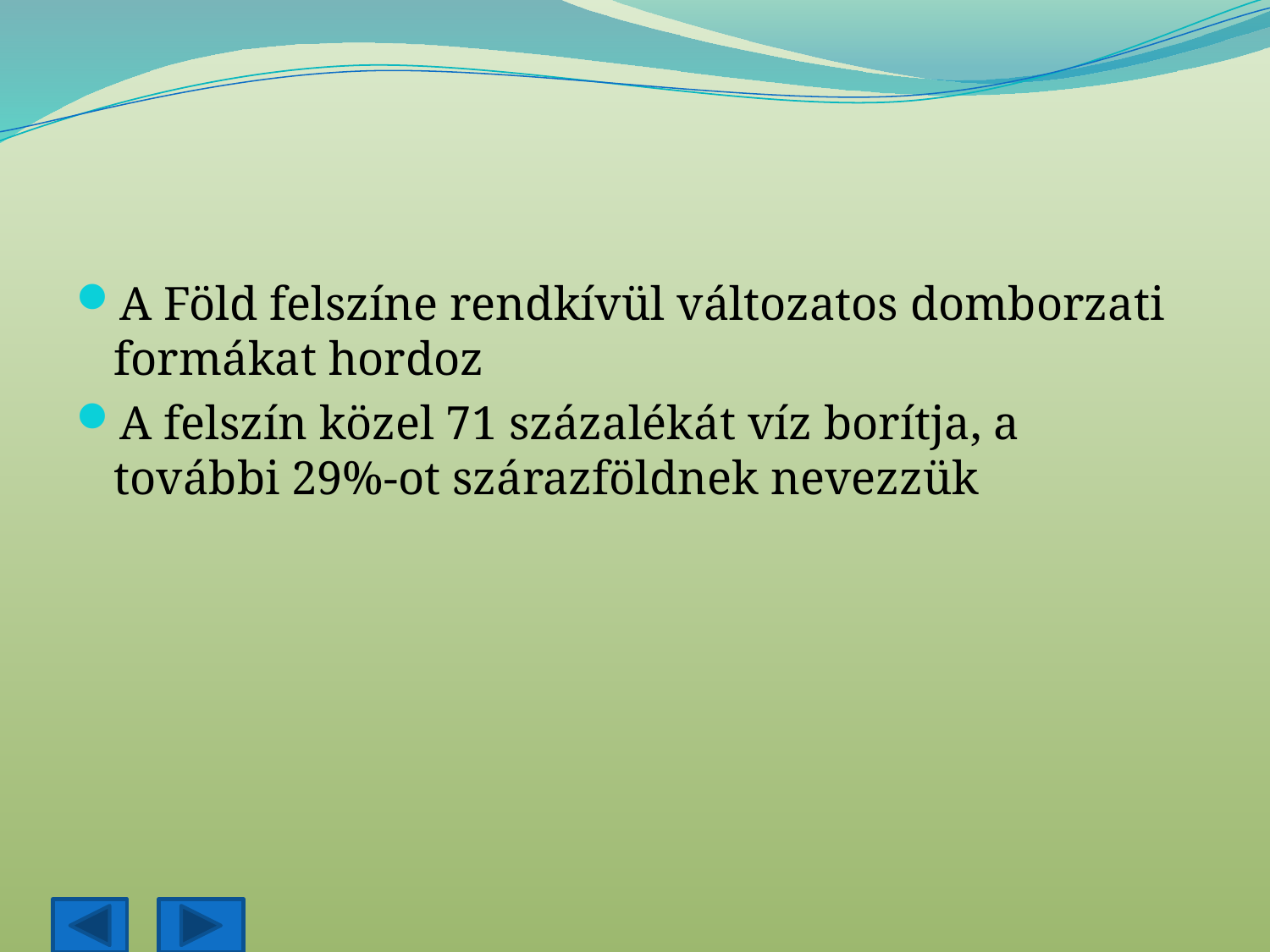

A Föld felszíne rendkívül változatos domborzati formákat hordoz
A felszín közel 71 százalékát víz borítja, a további 29%-ot szárazföldnek nevezzük